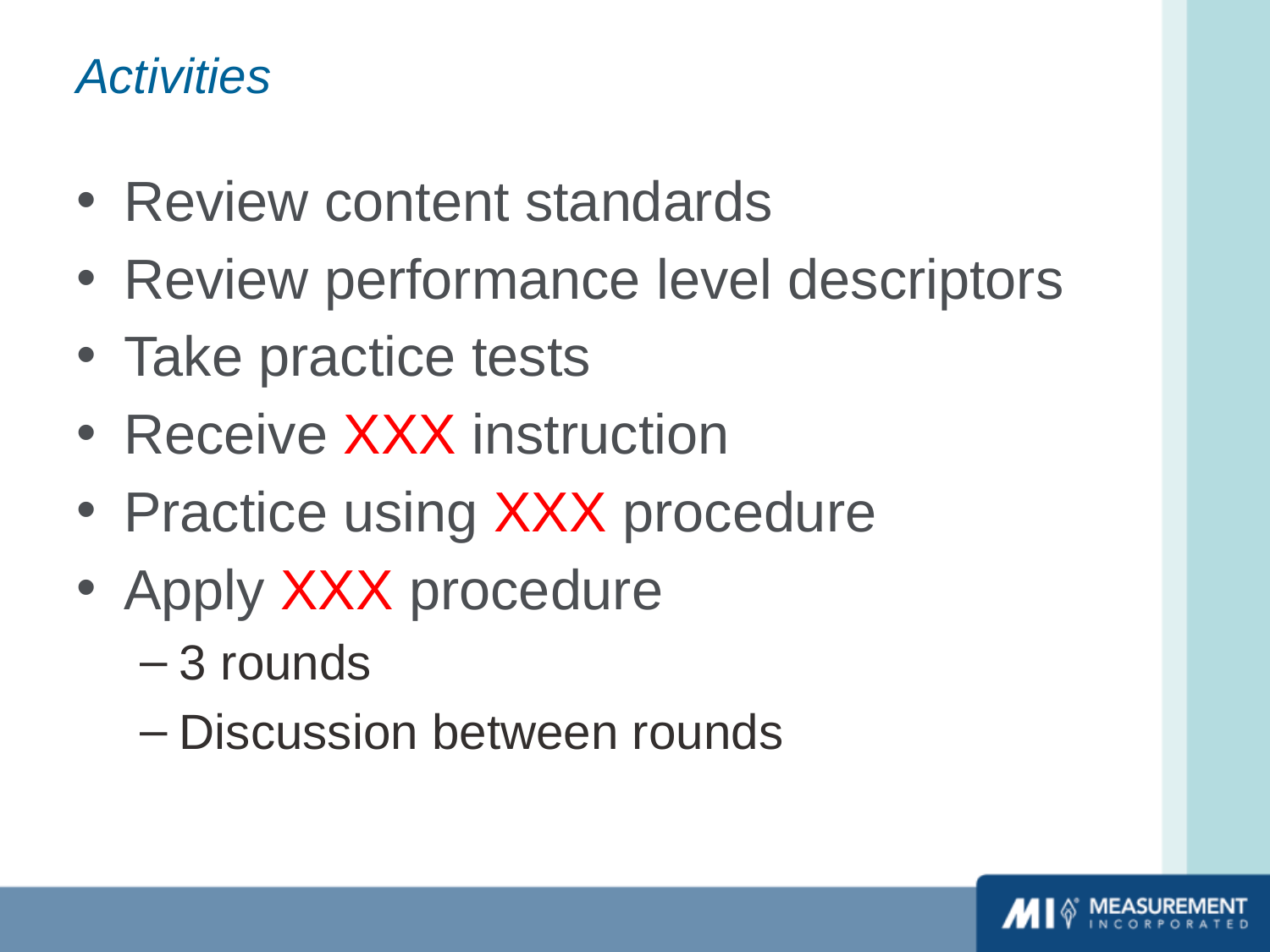

# Activities
Review content standards
Review performance level descriptors
Take practice tests
Receive XXX instruction
Practice using XXX procedure
Apply XXX procedure
3 rounds
Discussion between rounds